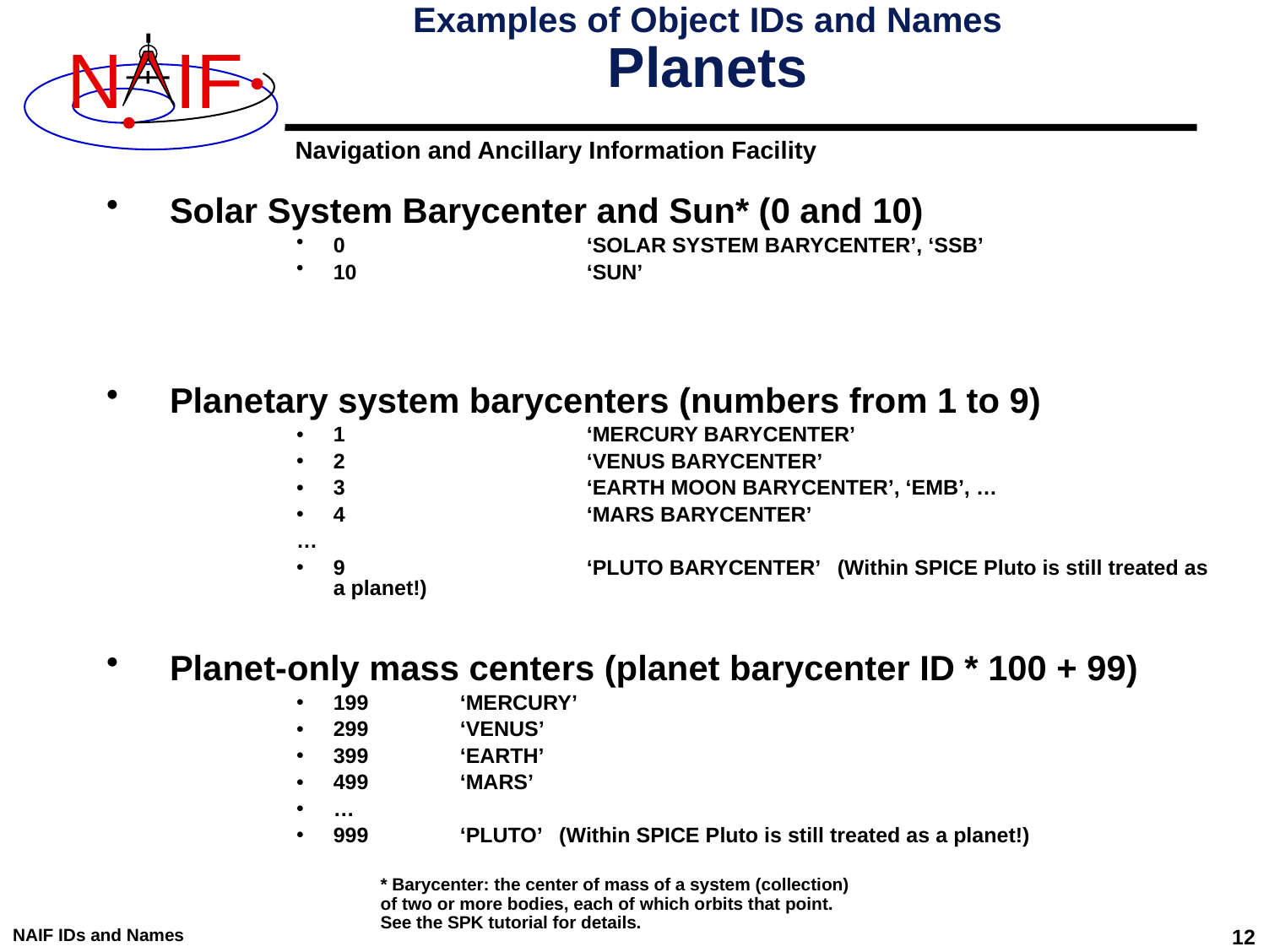

# Examples of Object IDs and Names Planets
Solar System Barycenter and Sun* (0 and 10)
0		‘SOLAR SYSTEM BARYCENTER’, ‘SSB’
10		‘SUN’

Planetary system barycenters (numbers from 1 to 9)
1 		‘MERCURY BARYCENTER’
2 		‘VENUS BARYCENTER’
3 		‘EARTH MOON BARYCENTER’, ‘EMB’, …
4 		‘MARS BARYCENTER’
…
9		‘PLUTO BARYCENTER’   (Within SPICE Pluto is still treated as a planet!)

Planet-only mass centers (planet barycenter ID * 100 + 99)
199 	‘MERCURY’
299	‘VENUS’
399	‘EARTH’
499	‘MARS’
…
999	‘PLUTO’   (Within SPICE Pluto is still treated as a planet!)
* Barycenter: the center of mass of a system (collection) of two or more bodies, each of which orbits that point. See the SPK tutorial for details.
NAIF IDs and Names
12